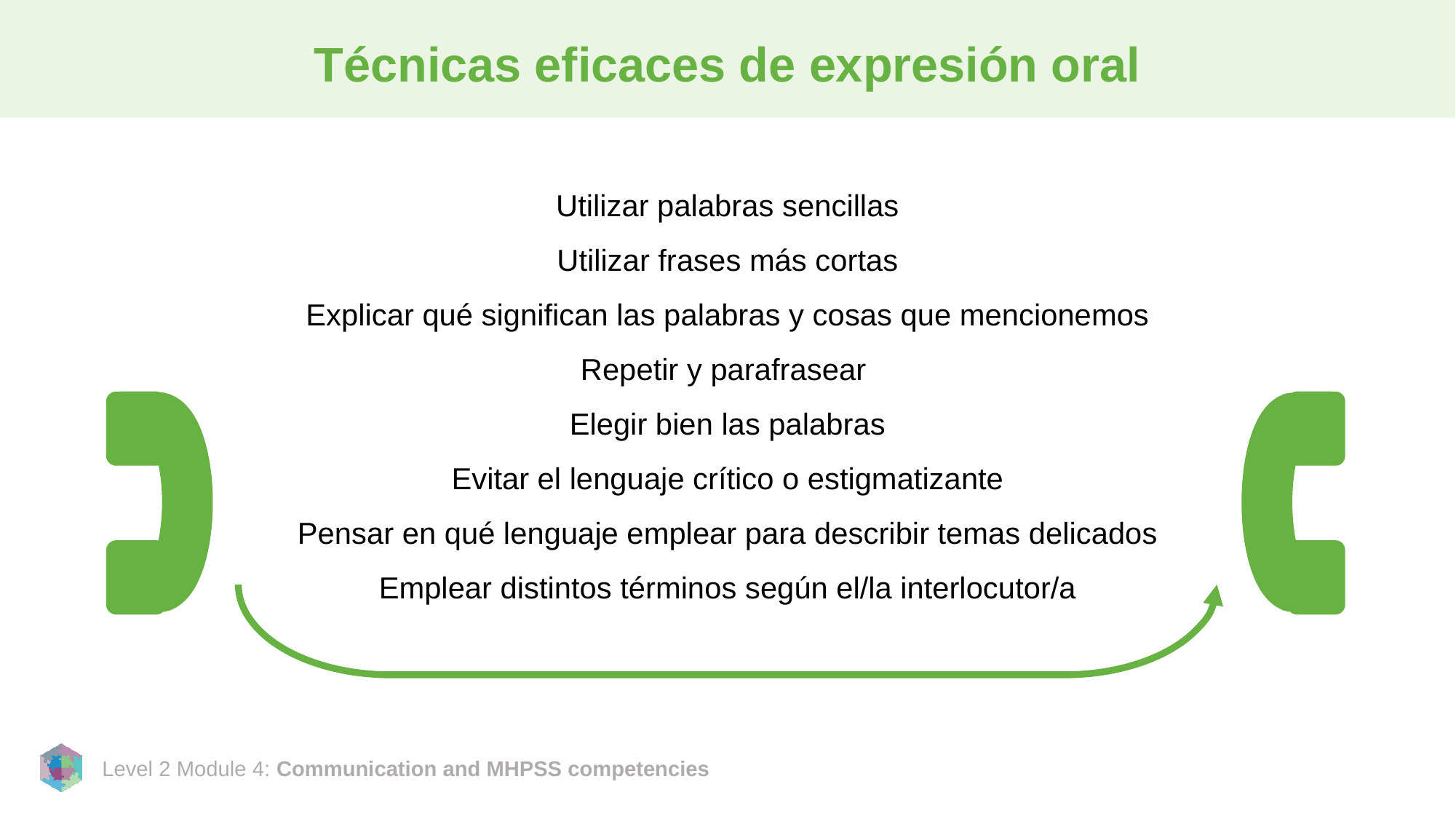

# Técnicas eficaces de expresión oral

Utilizar palabras sencillas
Utilizar frases más cortas
Explicar qué significan las palabras y cosas que mencionemos
Repetir y parafrasear
Elegir bien las palabras
Evitar el lenguaje crítico o estigmatizante
Pensar en qué lenguaje emplear para describir temas delicados
Emplear distintos términos según el/la interlocutor/a